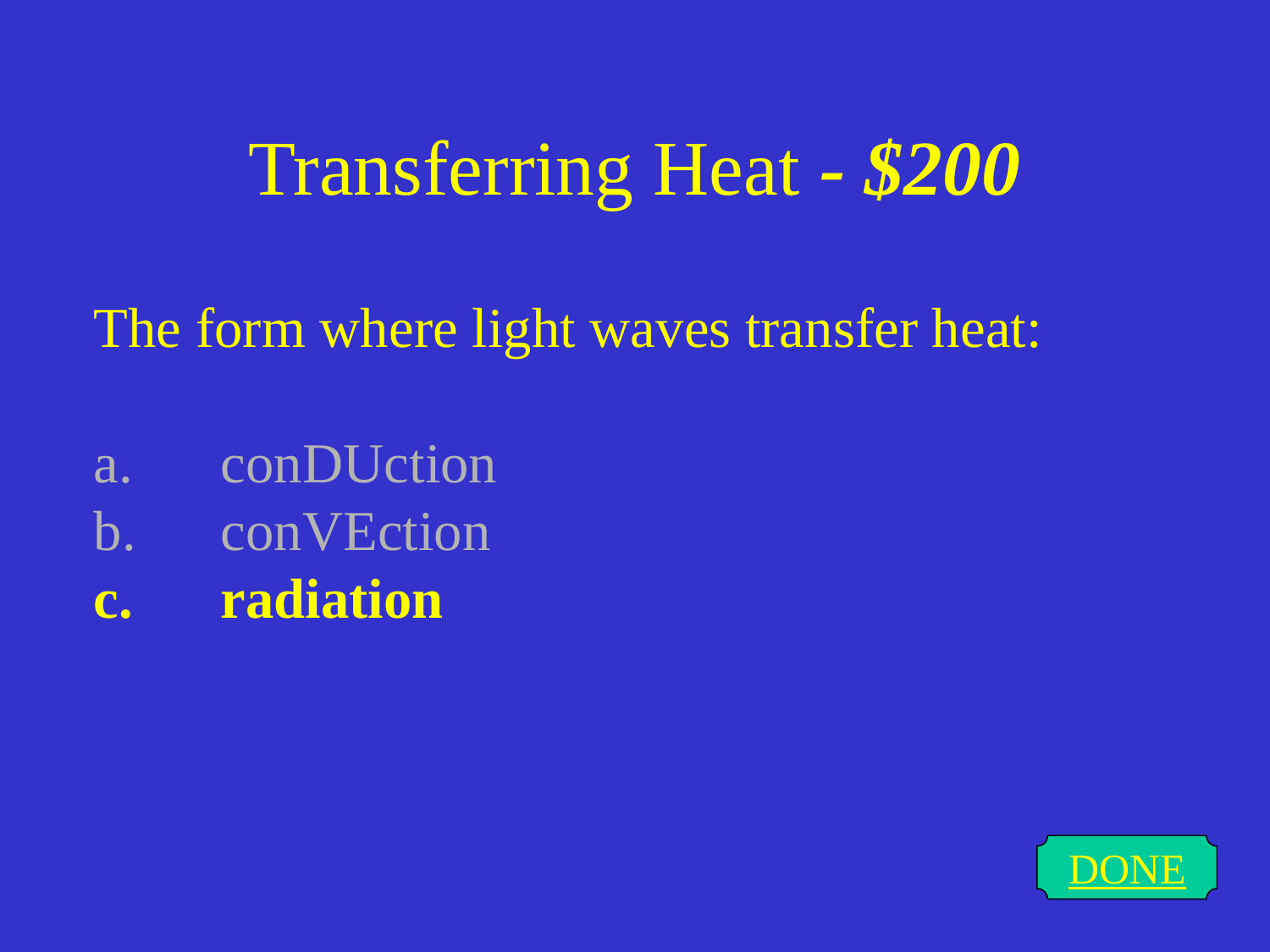

# Transferring Heat - $200
The form where light waves transfer heat:

a.	conDUction
b.	conVEction
c.	radiation

DONE